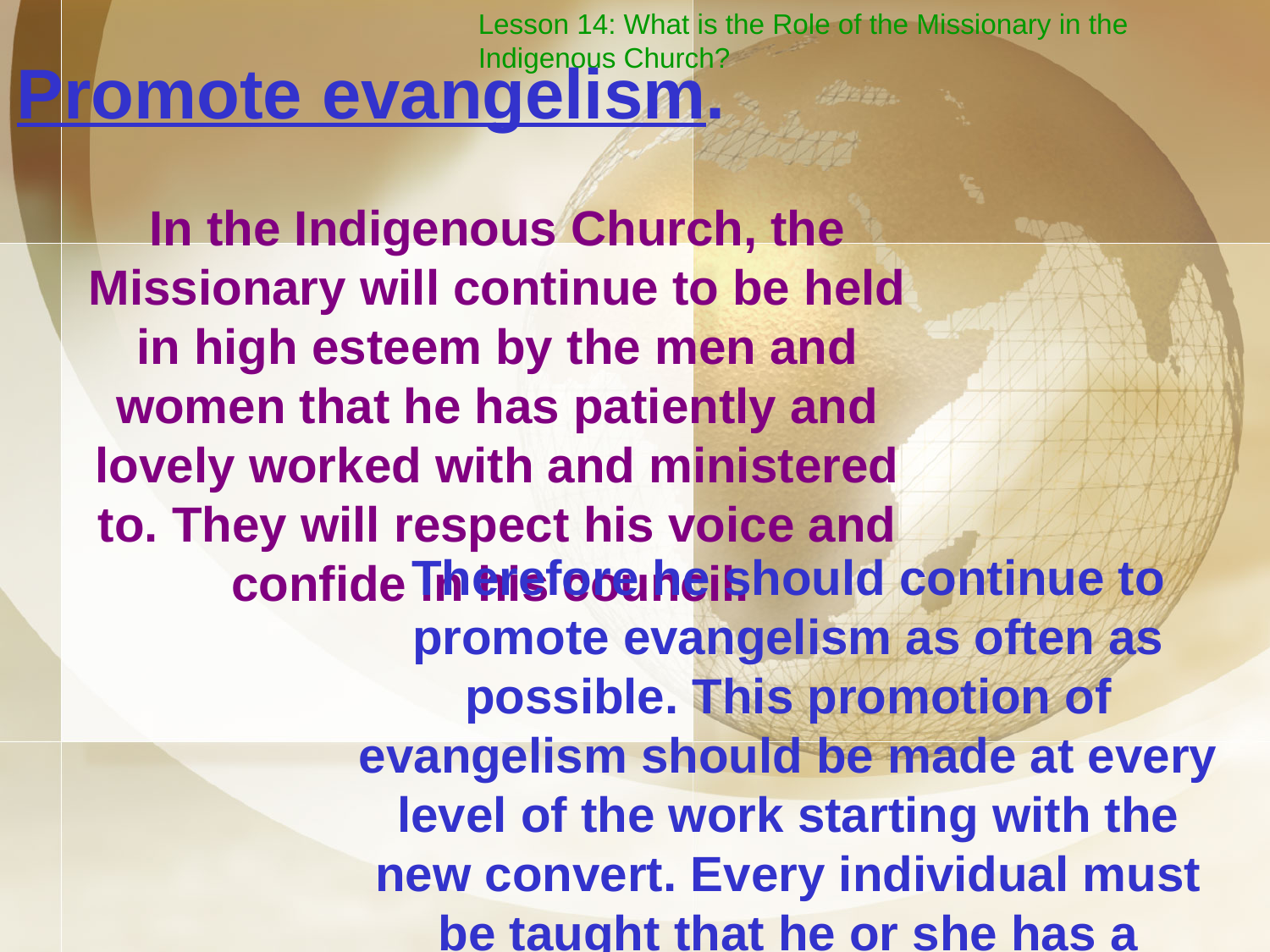

Lesson 14: What is the Role of the Missionary in the Indigenous Church?
2. Promote evangelism.
In the Indigenous Church, the Missionary will continue to be held in high esteem by the men and women that he has patiently and lovely worked with and ministered to. They will respect his voice and confide in his council.
Therefore he should continue to promote evangelism as often as possible. This promotion of evangelism should be made at every level of the work starting with the new convert. Every individual must be taught that he or she has a responsibility to reach lost souls.